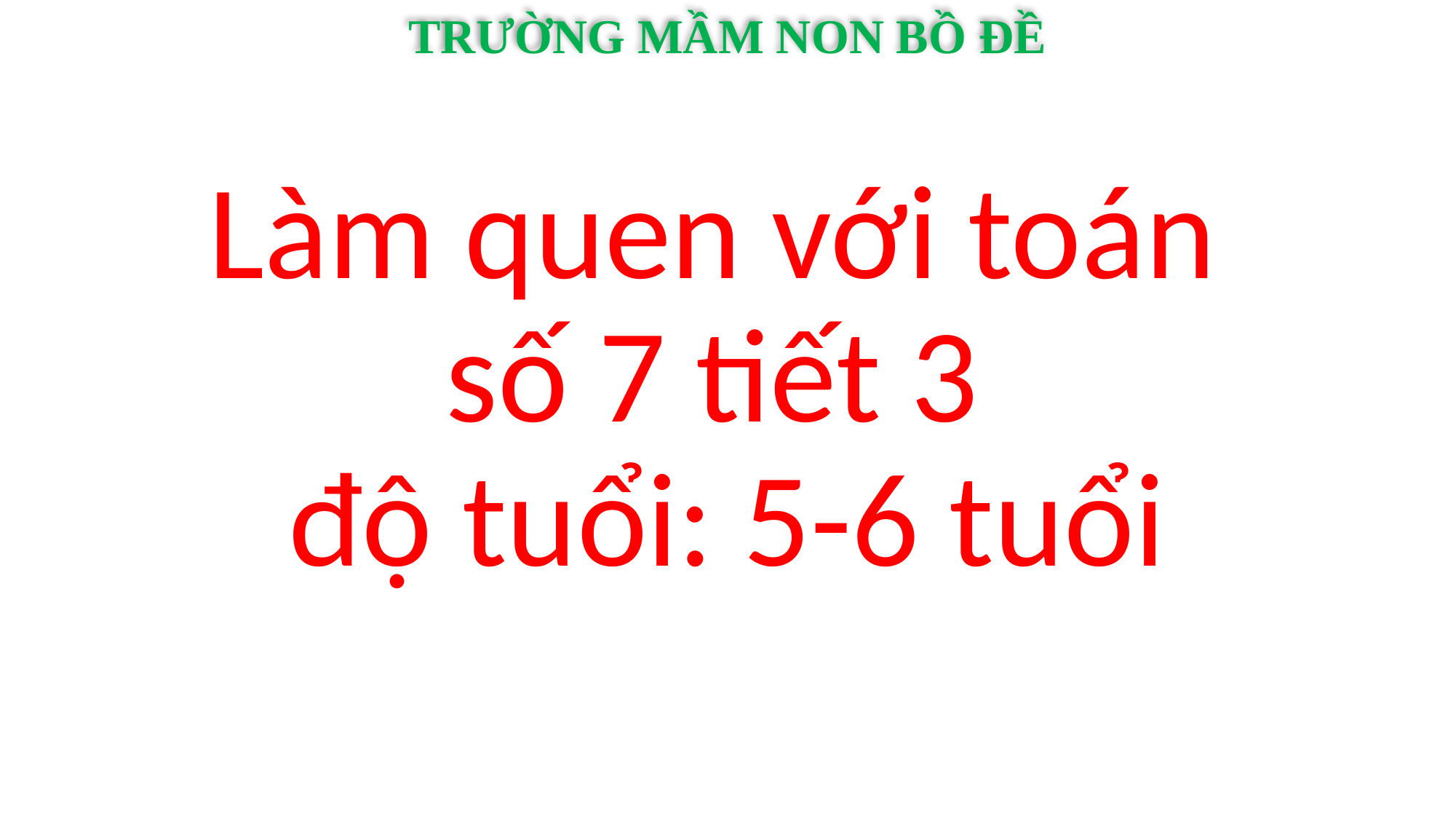

TRƯỜNG MẦM NON BỒ ĐỀ
# Làm quen với toán số 7 tiết 3 độ tuổi: 5-6 tuổi